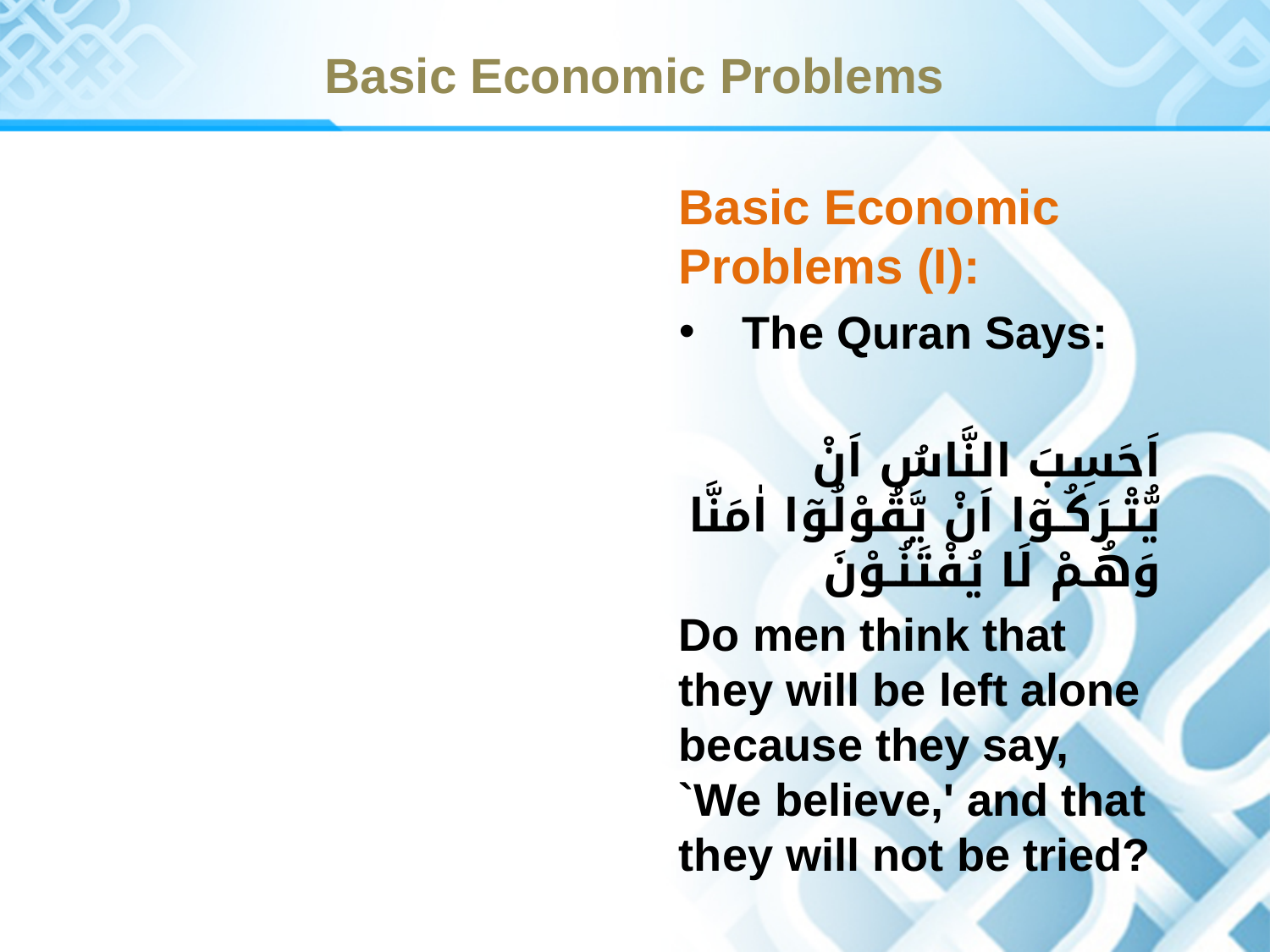

Basic Economic Problems
Basic Economic Problems (I):
The Quran Says:

اَحَسِبَ النَّاسُ اَنْ يُّتْـرَكُـوٓا اَنْ يَّقُوْلُوٓا اٰمَنَّا وَهُـمْ لَا يُفْتَنُـوْنَ
Do men think that they will be left alone because they say, `We believe,' and that they will not be tried?